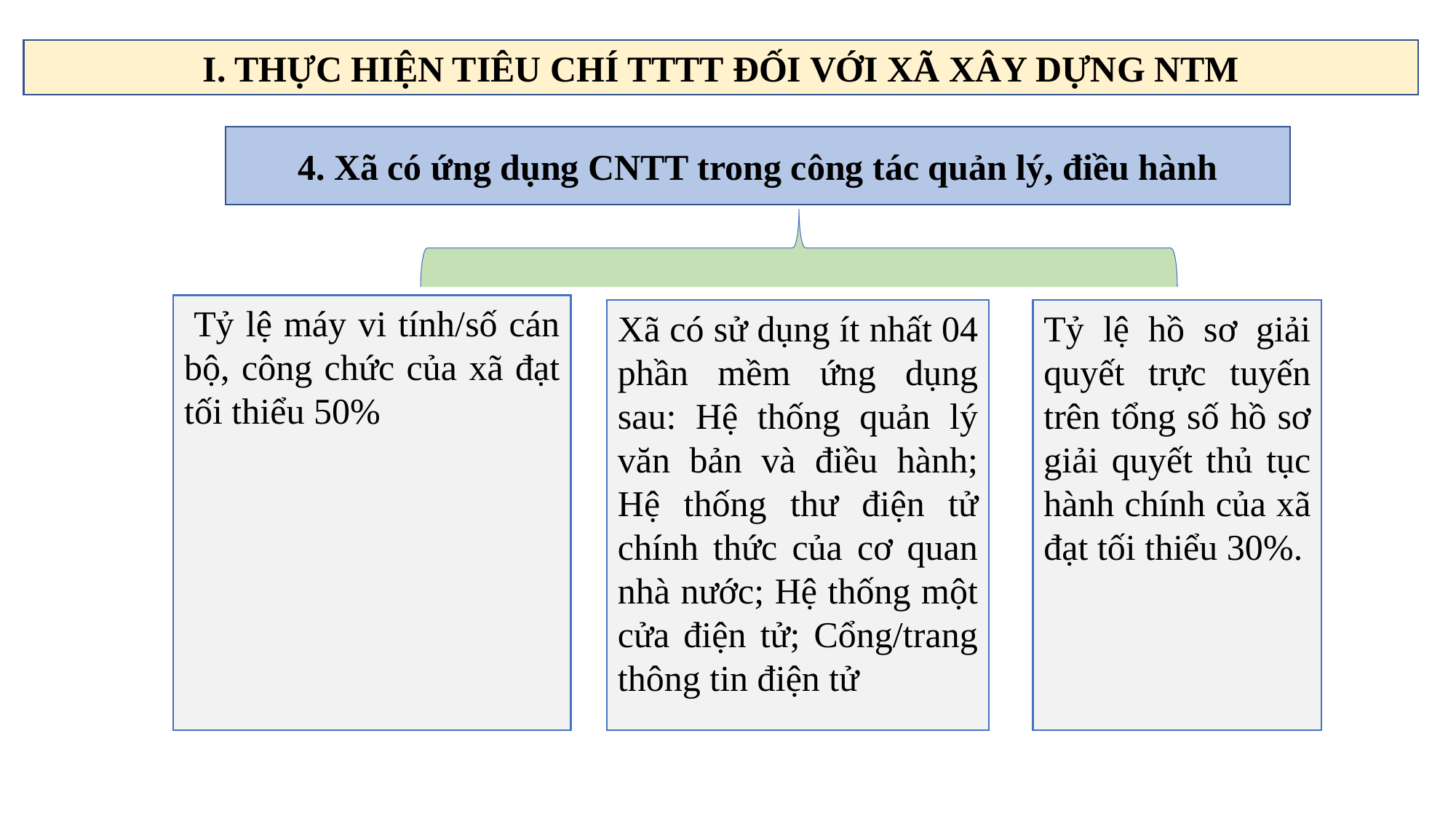

I. THỰC HIỆN TIÊU CHÍ TTTT ĐỐI VỚI XÃ XÂY DỰNG NTM
4. Xã có ứng dụng CNTT trong công tác quản lý, điều hành
 Tỷ lệ máy vi tính/số cán bộ, công chức của xã đạt tối thiểu 50%

Xã có sử dụng ít nhất 04 phần mềm ứng dụng sau: Hệ thống quản lý văn bản và điều hành; Hệ thống thư điện tử chính thức của cơ quan nhà nước; Hệ thống một cửa điện tử; Cổng/trang thông tin điện tử
Tỷ lệ hồ sơ giải quyết trực tuyến trên tổng số hồ sơ giải quyết thủ tục hành chính của xã đạt tối thiểu 30%.